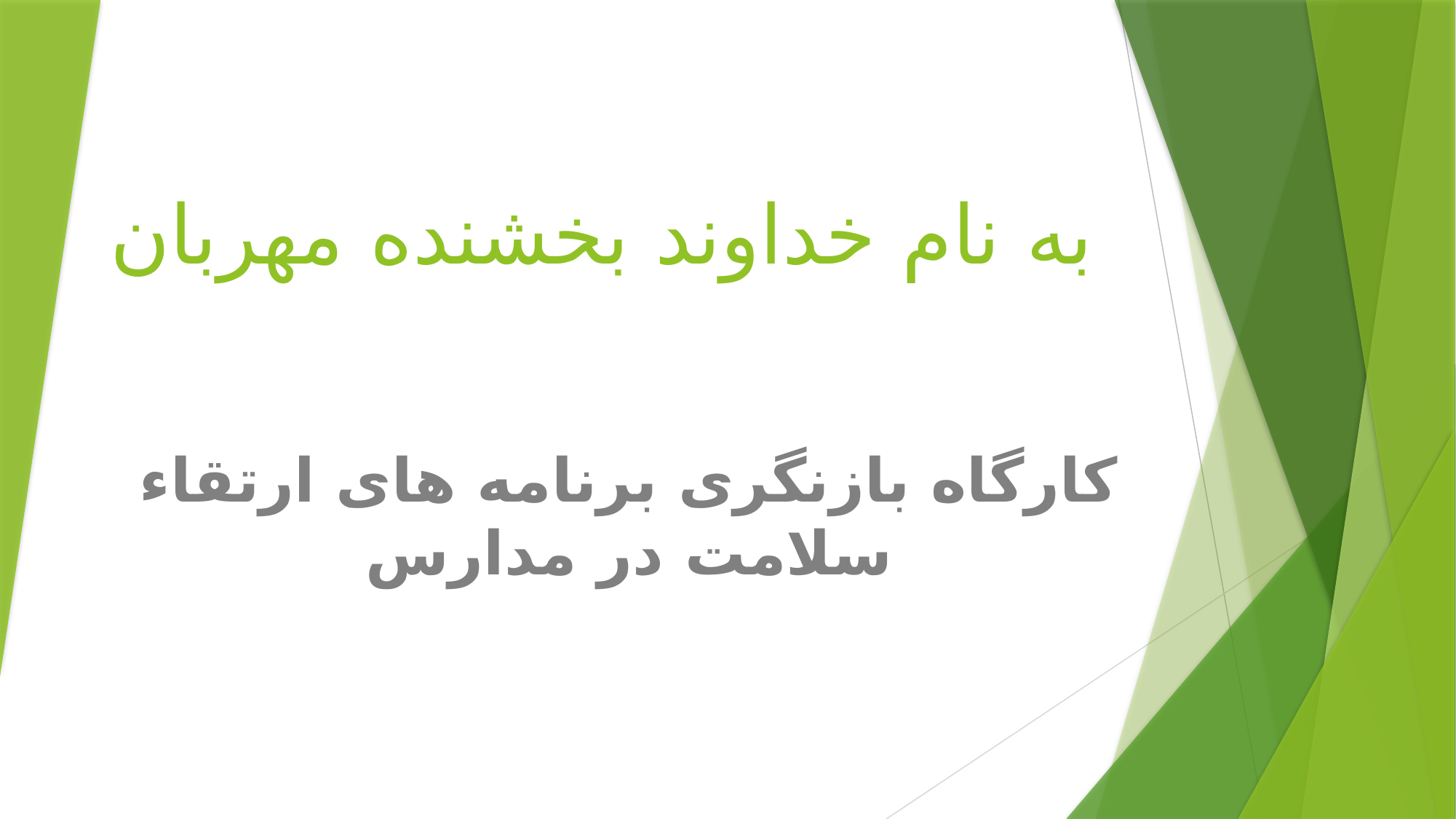

# به نام خداوند بخشنده مهربان
کارگاه بازنگری برنامه های ارتقاء سلامت در مدارس